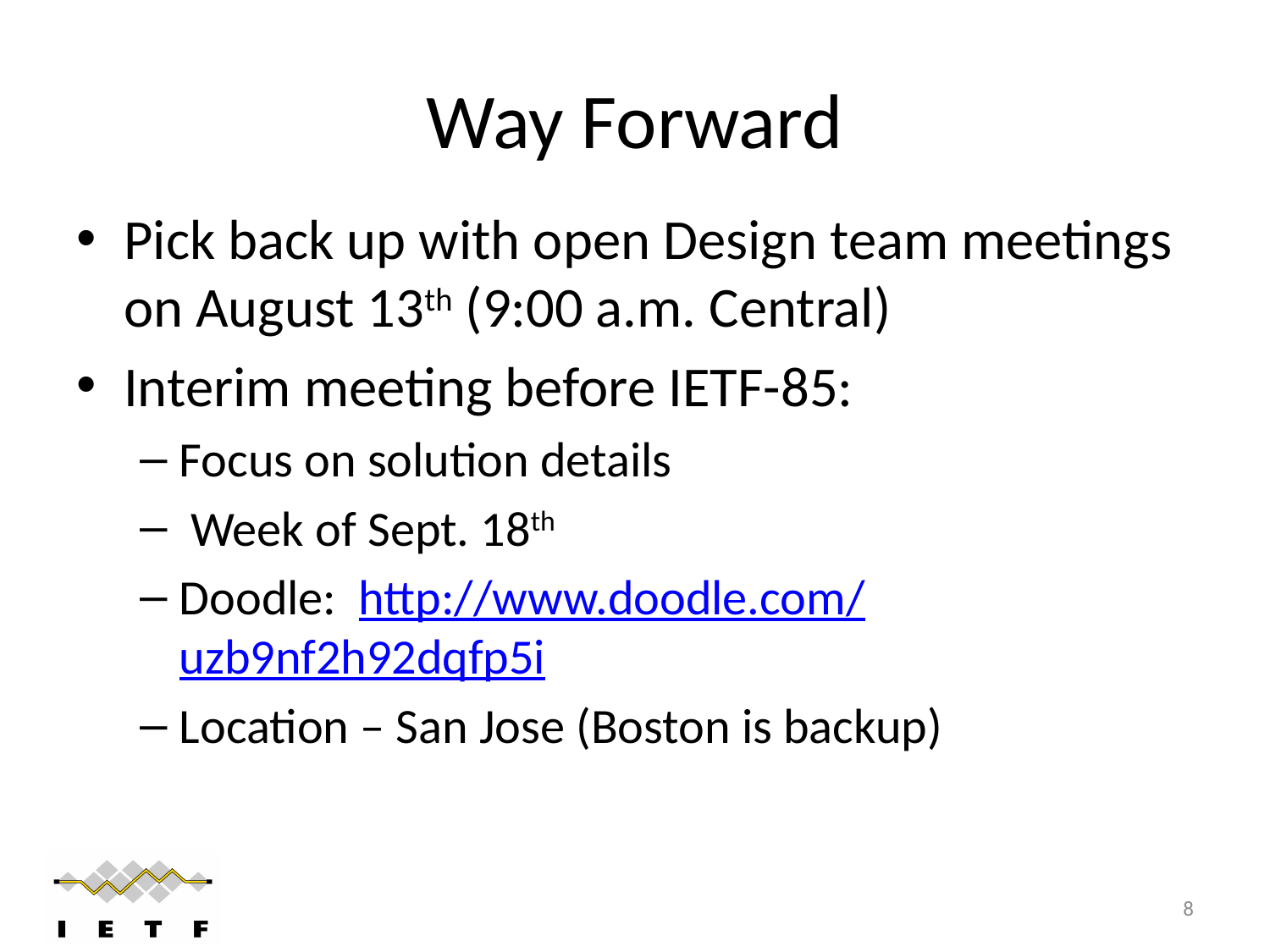

# Way Forward
Pick back up with open Design team meetings on August 13th (9:00 a.m. Central)
Interim meeting before IETF-85:
Focus on solution details
 Week of Sept. 18th
Doodle:  http://www.doodle.com/uzb9nf2h92dqfp5i
Location – San Jose (Boston is backup)
8